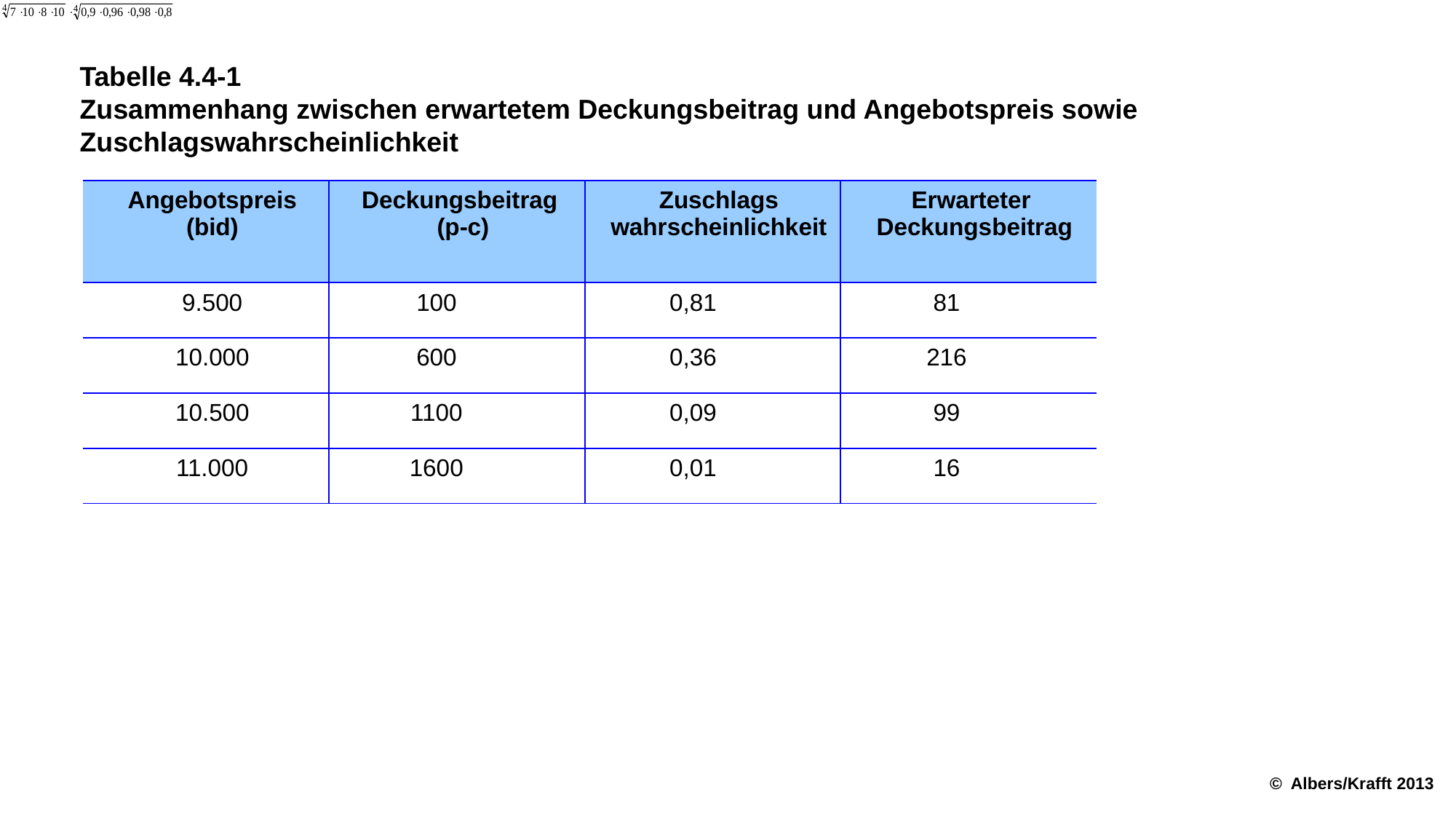

Tabelle 4.4-1
Zusammenhang zwischen erwartetem Deckungsbeitrag und Angebotspreis sowie Zuschlagswahrscheinlichkeit
| Angebotspreis (bid) | Deckungsbeitrag (p-c) | Zuschlags­wahrscheinlichkeit | Erwarteter Deckungs­beitrag |
| --- | --- | --- | --- |
| 9.500 | 100 | 0,81 | 81 |
| 10.000 | 600 | 0,36 | 216 |
| 10.500 | 1100 | 0,09 | 99 |
| 11.000 | 1600 | 0,01 | 16 |
©  Albers/Krafft 2013